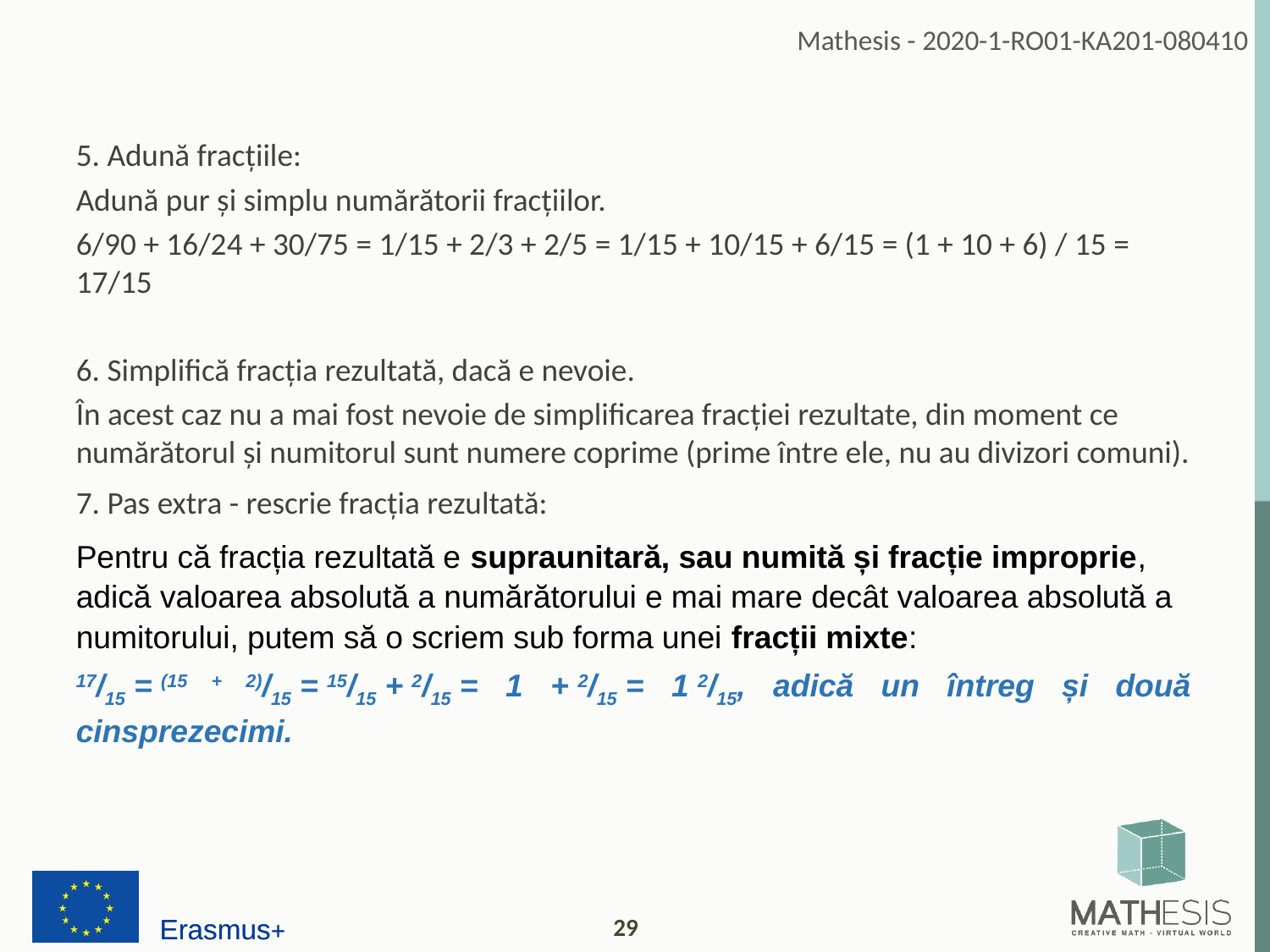

5. Adună fracțiile:
Adună pur și simplu numărătorii fracțiilor.
6/90 + 16/24 + 30/75 = 1/15 + 2/3 + 2/5 = 1/15 + 10/15 + 6/15 = (1 + 10 + 6) / 15 = 17/15

6. Simplifică fracția rezultată, dacă e nevoie.
În acest caz nu a mai fost nevoie de simplificarea fracției rezultate, din moment ce numărătorul și numitorul sunt numere coprime (prime între ele, nu au divizori comuni).
7. Pas extra - rescrie fracția rezultată:
Pentru că fracția rezultată e supraunitară, sau numită și fracție improprie, adică valoarea absolută a numărătorului e mai mare decât valoarea absolută a numitorului, putem să o scriem sub forma unei fracții mixte:
17/15 = (15 + 2)/15 = 15/15 + 2/15 = 1 + 2/15 = 1 2/15, adică un întreg și două cinsprezecimi.